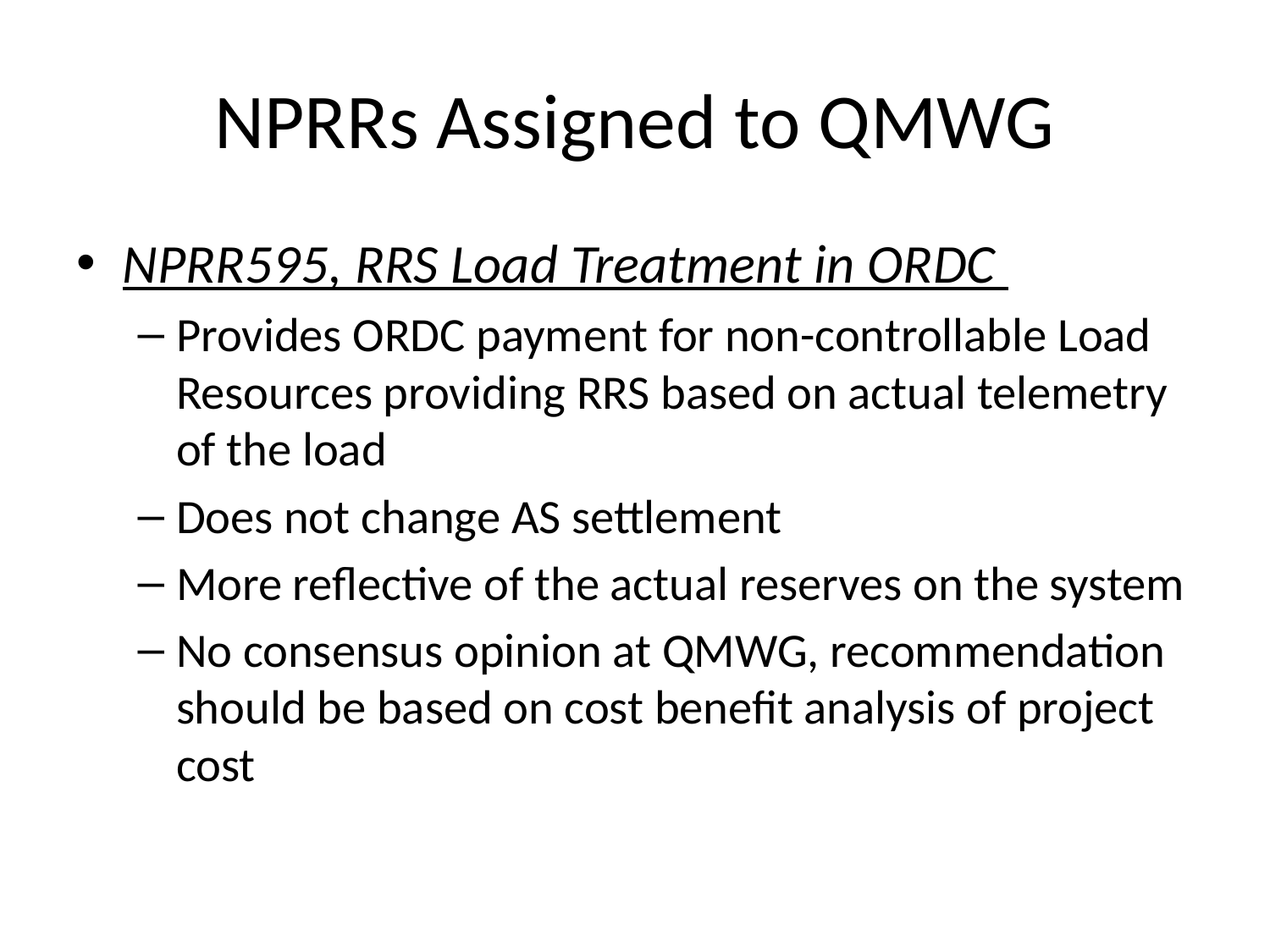

# NPRRs Assigned to QMWG
NPRR595, RRS Load Treatment in ORDC
Provides ORDC payment for non-controllable Load Resources providing RRS based on actual telemetry of the load
Does not change AS settlement
More reflective of the actual reserves on the system
No consensus opinion at QMWG, recommendation should be based on cost benefit analysis of project cost